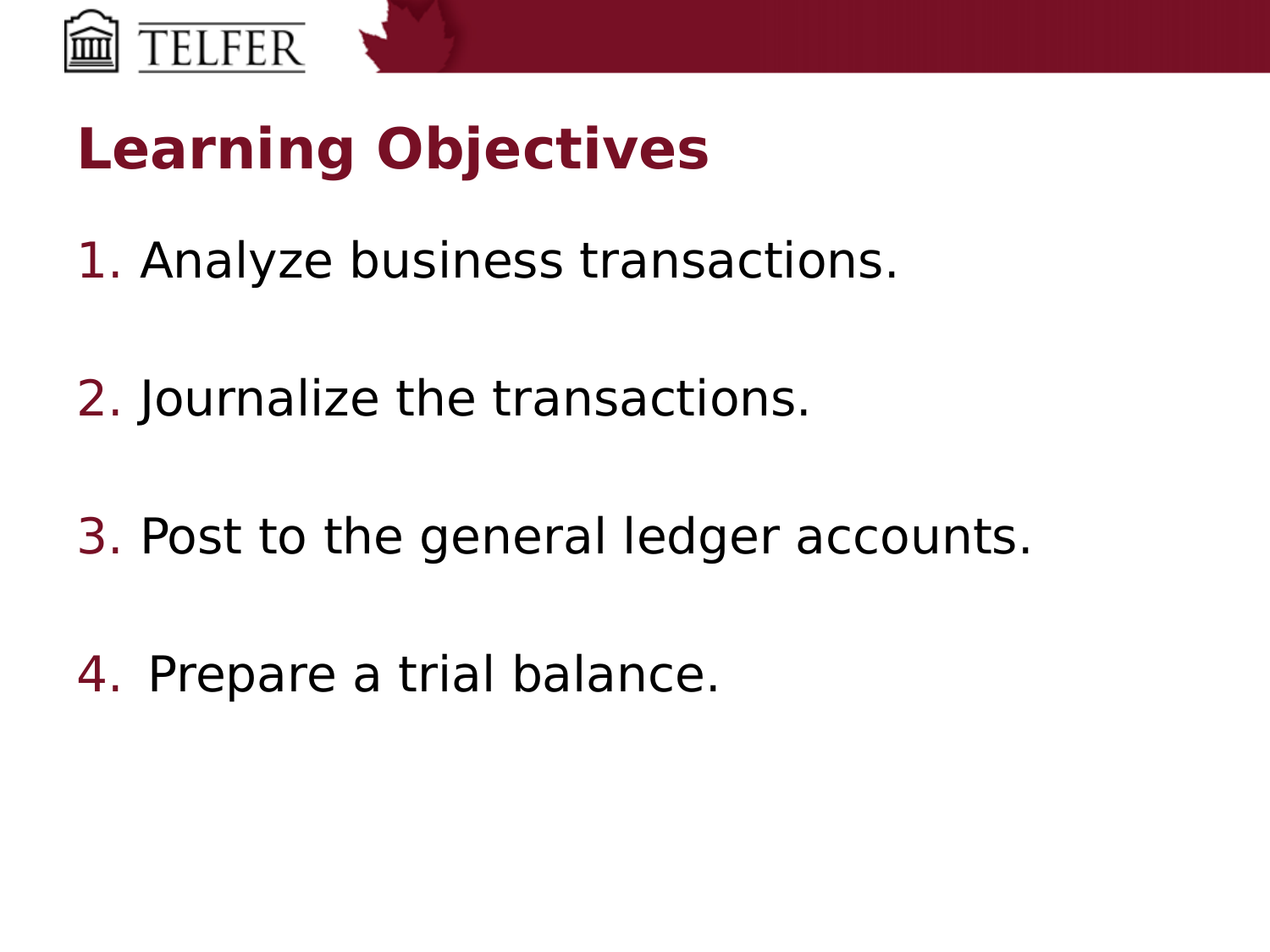

# Learning Objectives
Analyze business transactions.

Journalize the transactions.

Post to the general ledger accounts.

Prepare a trial balance.